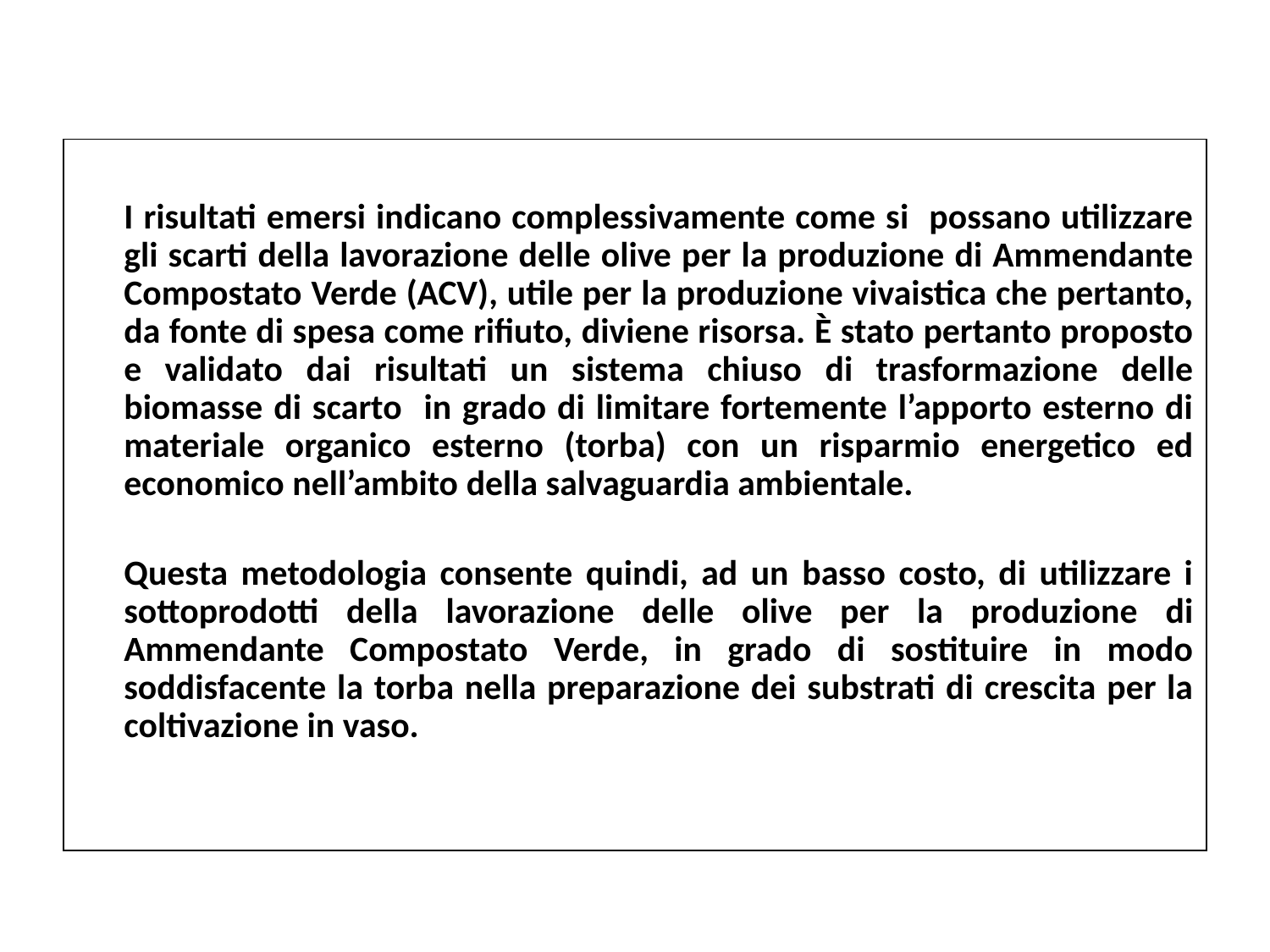

I risultati emersi indicano complessivamente come si  possano utilizzare gli scarti della lavorazione delle olive per la produzione di Ammendante Compostato Verde (ACV), utile per la produzione vivaistica che pertanto, da fonte di spesa come rifiuto, diviene risorsa. È stato pertanto proposto e validato dai risultati un sistema chiuso di trasformazione delle biomasse di scarto  in grado di limitare fortemente l’apporto esterno di materiale organico esterno (torba) con un risparmio energetico ed economico nell’ambito della salvaguardia ambientale.

	Questa metodologia consente quindi, ad un basso costo, di utilizzare i sottoprodotti della lavorazione delle olive per la produzione di Ammendante Compostato Verde, in grado di sostituire in modo soddisfacente la torba nella preparazione dei substrati di crescita per la coltivazione in vaso.